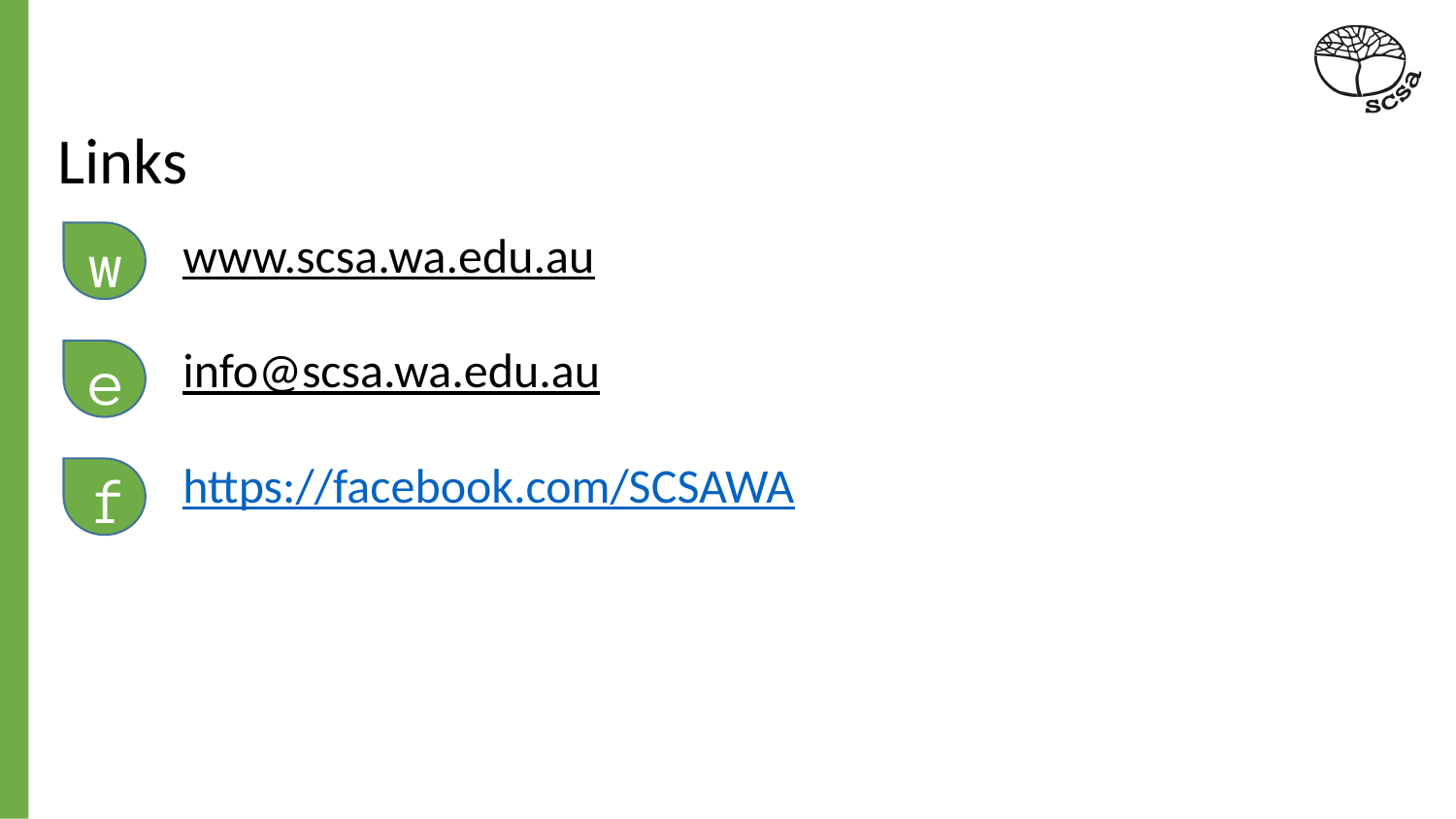

# Links
|  | www.scsa.wa.edu.au |
| --- | --- |
|  | info@scsa.wa.edu.au |
|  | https://facebook.com/SCSAWA |
|  |  |
|  |  |
w
e
f